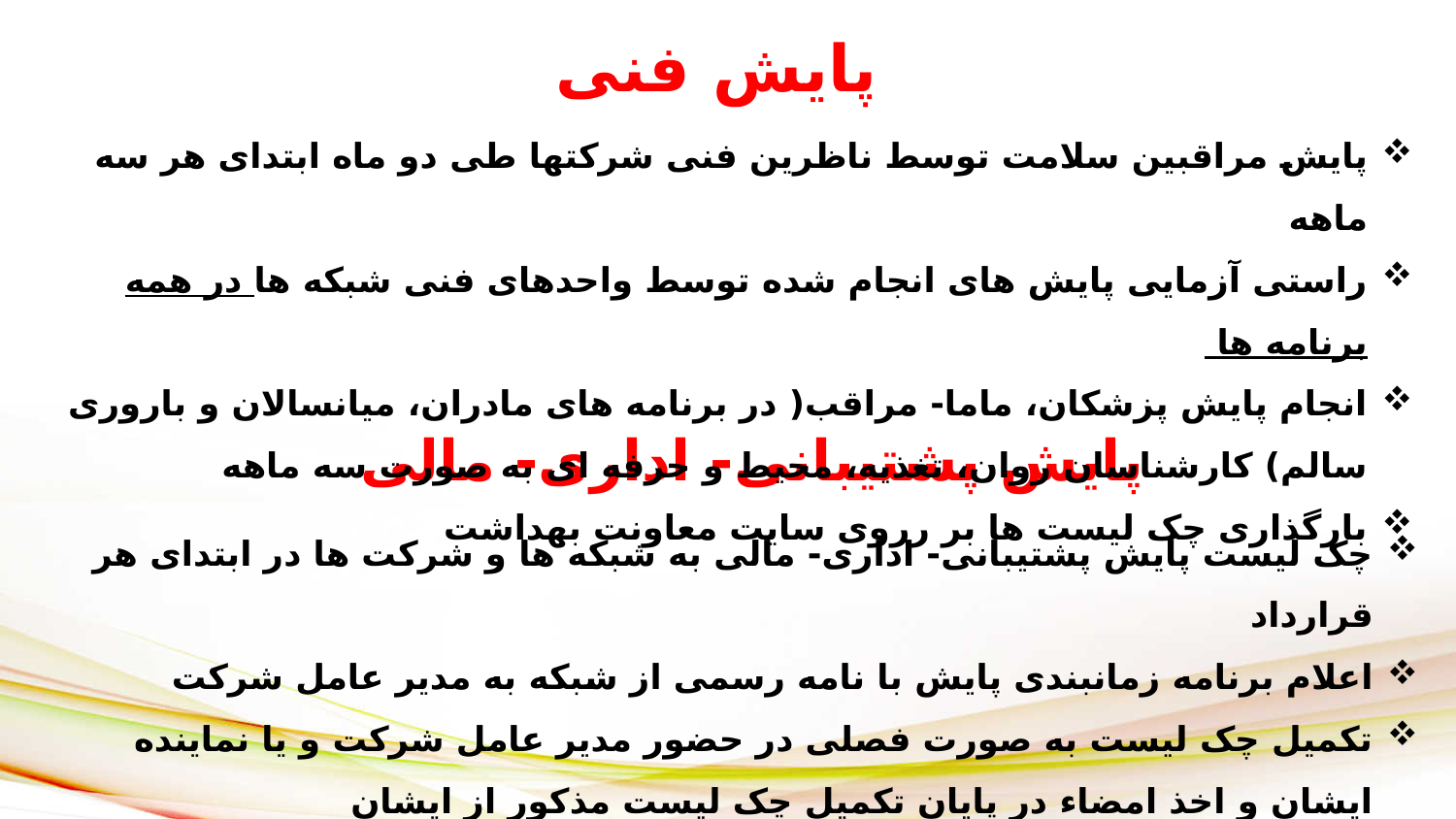

پایش فنی
پایش مراقبین سلامت توسط ناظرین فنی شرکتها طی دو ماه ابتدای هر سه ماهه
راستی آزمایی پایش های انجام شده توسط واحدهای فنی شبکه ها در همه برنامه ها
انجام پایش پزشکان، ماما- مراقب( در برنامه های مادران، میانسالان و باروری سالم) کارشناسان روان، تغذیه، محیط و حرفه ای به صورت سه ماهه
بارگذاری چک لیست ها بر رروی سایت معاونت بهداشت
پایش پشتیبانی- اداری- مالی
چک لیست پایش پشتیبانی- اداری- مالی به شبکه ها و شرکت ها در ابتدای هر قرارداد
اعلام برنامه زمانبندی پایش با نامه رسمی از شبکه به مدیر عامل شرکت
تکمیل چک لیست به صورت فصلی در حضور مدیر عامل شرکت و یا نماینده ایشان و اخذ امضاء در پایان تکمیل چک لیست مذکور از ایشان